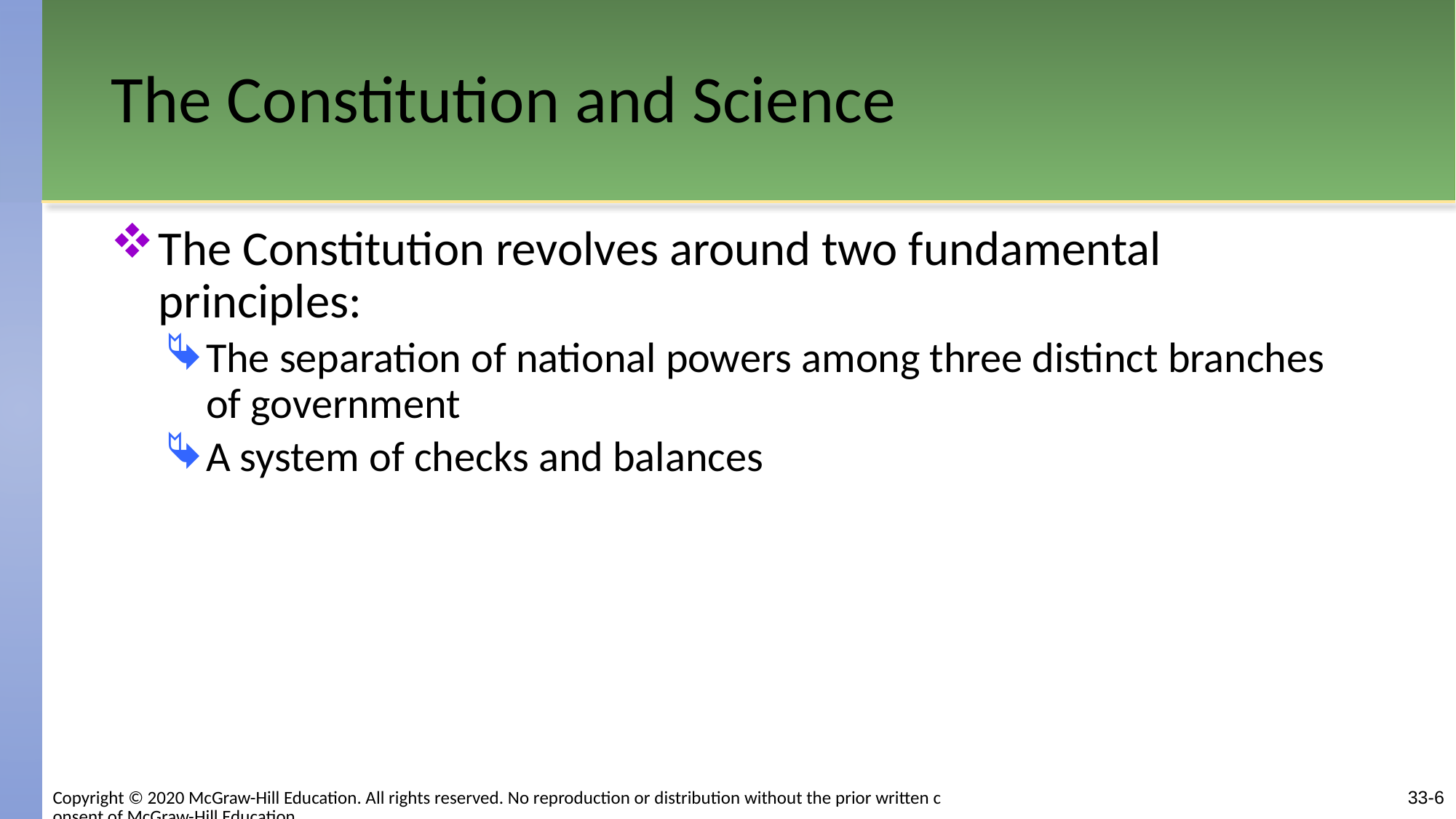

# The Constitution and Science
The Constitution revolves around two fundamental principles:
The separation of national powers among three distinct branches of government
A system of checks and balances
33-6
Copyright © 2020 McGraw-Hill Education. All rights reserved. No reproduction or distribution without the prior written consent of McGraw-Hill Education.